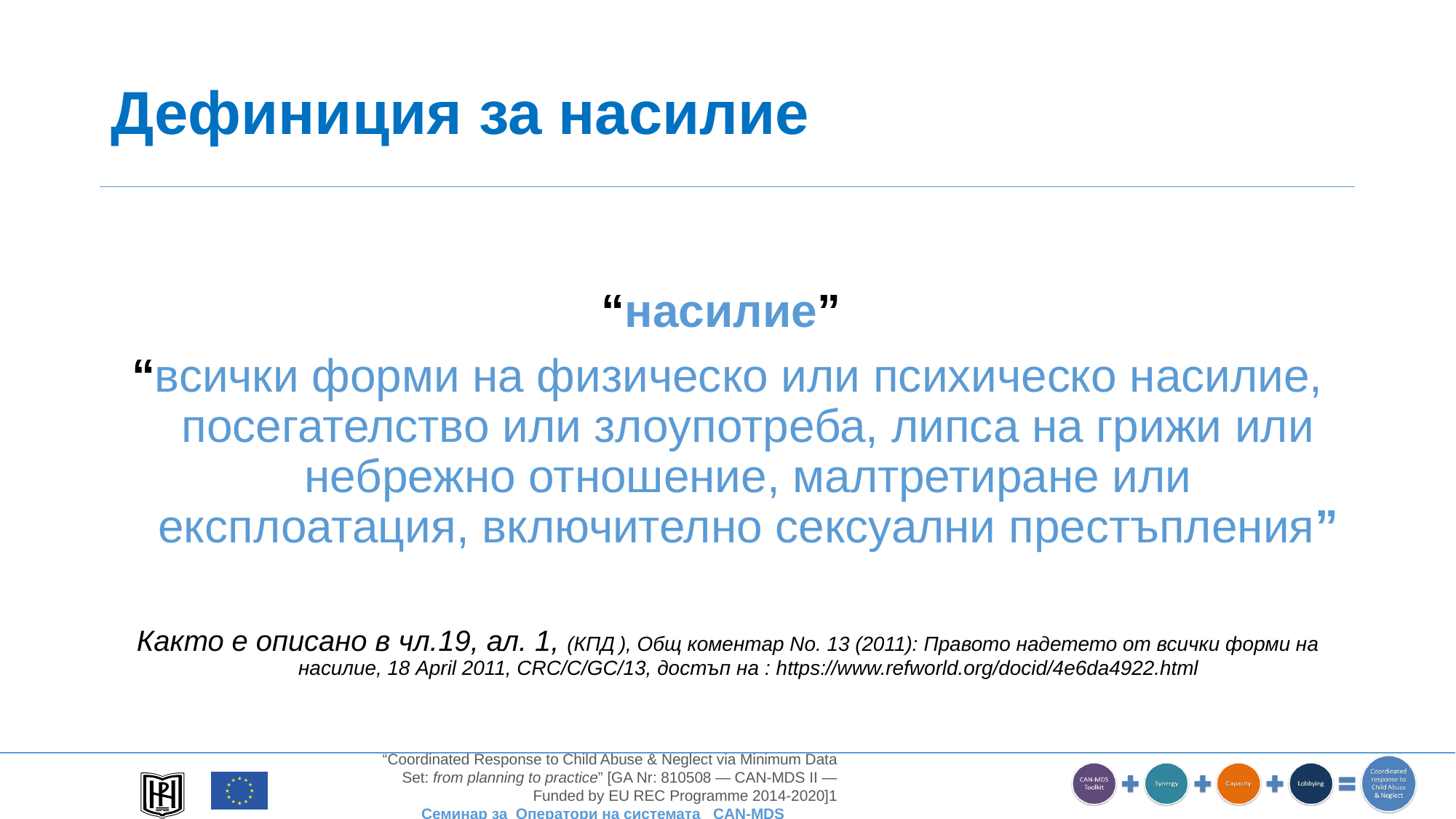

# Дефиниция за насилие

“насилие”
“всички форми на физическо или психическо насилие, посегателство или злоупотреба, липса на грижи или небрежно отношение, малтретиране или експлоатация, включително сексуални престъпления”

Както е описано в чл.19, ал. 1, (КПД ), Общ коментар No. 13 (2011): Правото надетето от всички форми на насилие, 18 April 2011, CRC/C/GC/13, достъп на : https://www.refworld.org/docid/4e6da4922.html